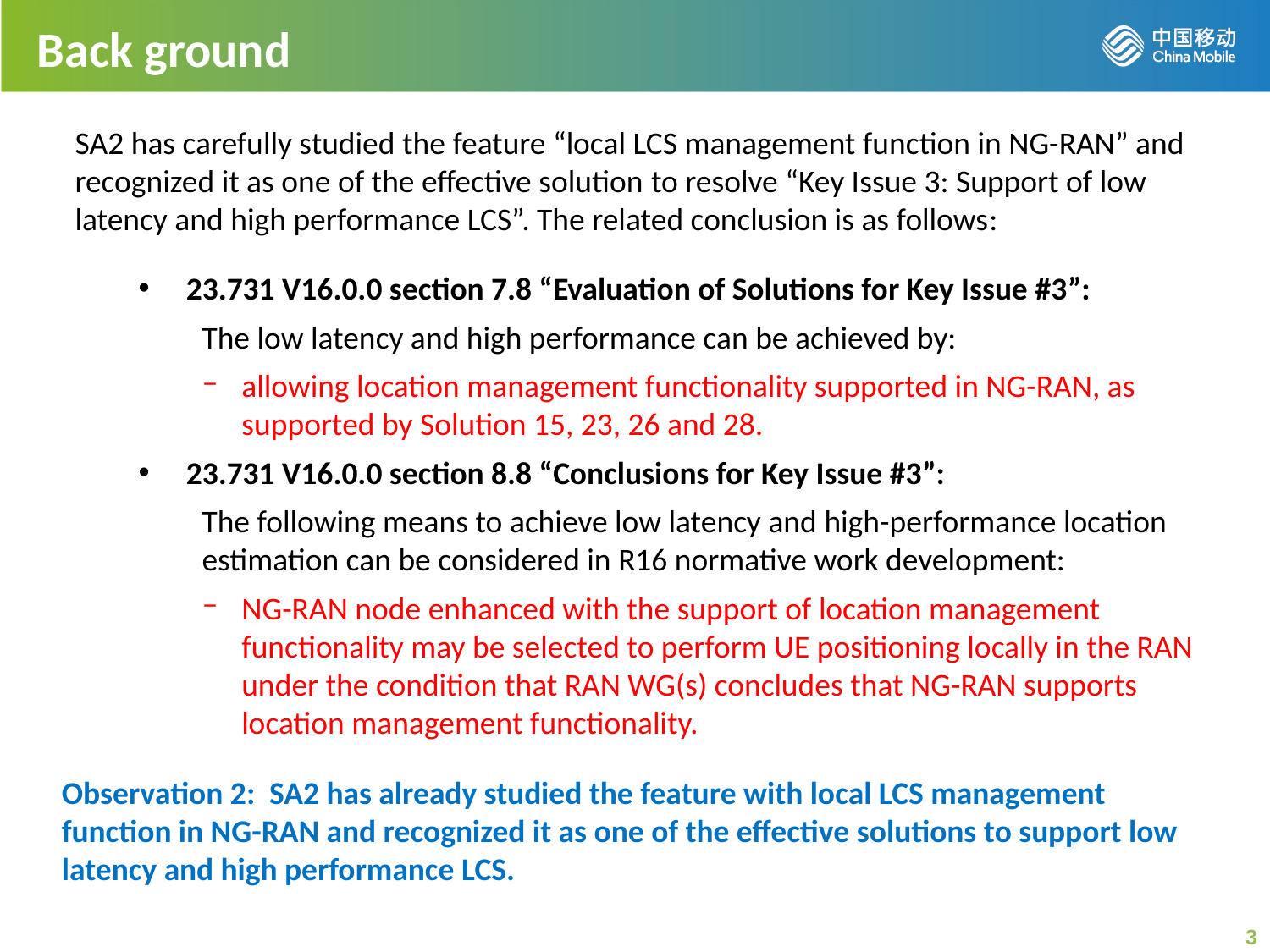

Back ground
SA2 has carefully studied the feature “local LCS management function in NG-RAN” and recognized it as one of the effective solution to resolve “Key Issue 3: Support of low latency and high performance LCS”. The related conclusion is as follows:
23.731 V16.0.0 section 7.8 “Evaluation of Solutions for Key Issue #3”:
The low latency and high performance can be achieved by:
allowing location management functionality supported in NG-RAN, as supported by Solution 15, 23, 26 and 28.
23.731 V16.0.0 section 8.8 “Conclusions for Key Issue #3”:
The following means to achieve low latency and high-performance location estimation can be considered in R16 normative work development:
NG-RAN node enhanced with the support of location management functionality may be selected to perform UE positioning locally in the RAN under the condition that RAN WG(s) concludes that NG-RAN supports location management functionality.
Observation 2:  SA2 has already studied the feature with local LCS management function in NG-RAN and recognized it as one of the effective solutions to support low latency and high performance LCS.